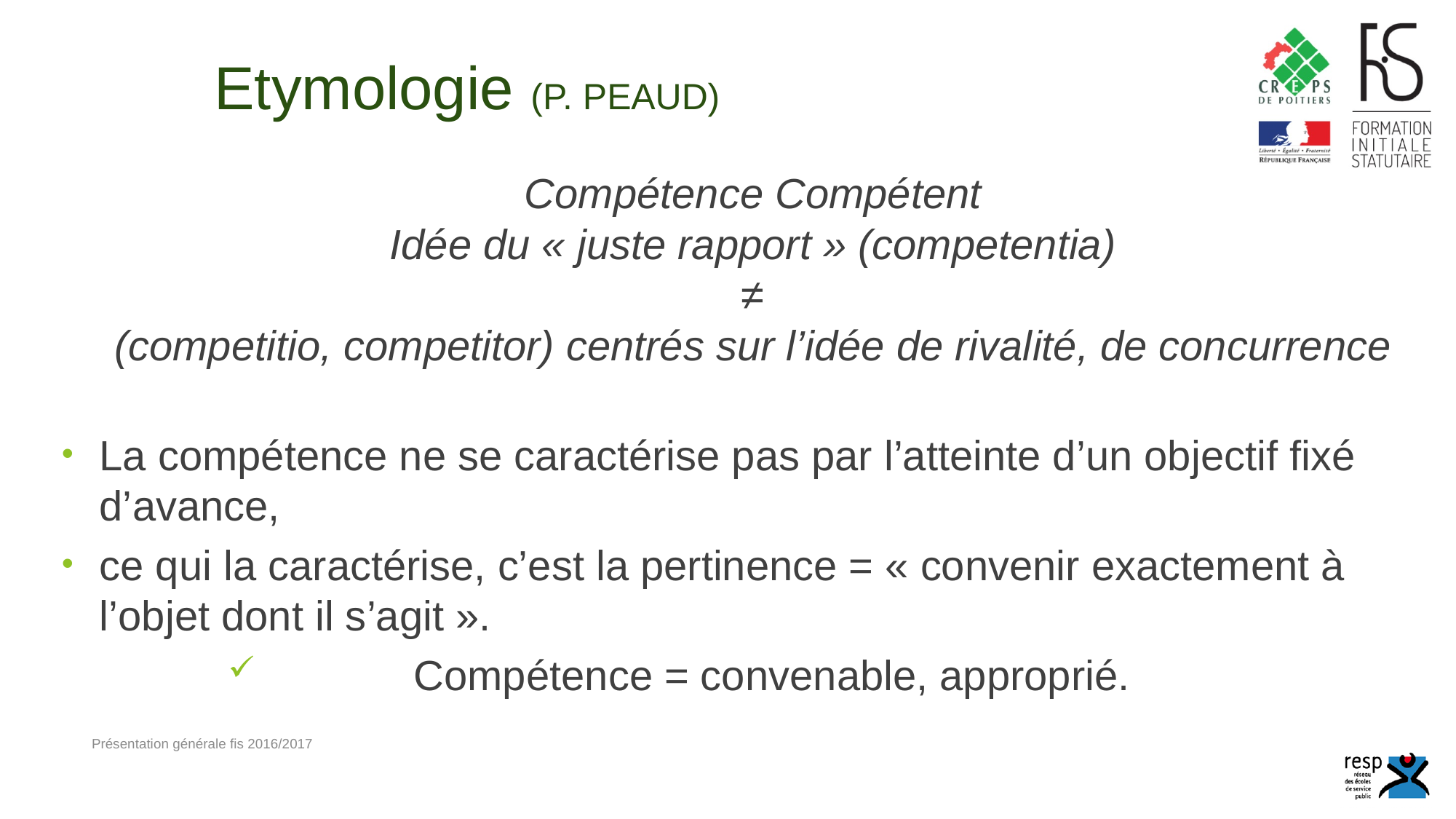

# Etymologie (P. PEAUD)
Compétence Compétent
Idée du « juste rapport » (competentia)
≠
(competitio, competitor) centrés sur l’idée de rivalité, de concurrence

La compétence ne se caractérise pas par l’atteinte d’un objectif fixé d’avance,
ce qui la caractérise, c’est la pertinence = « convenir exactement à l’objet dont il s’agit ».
Compétence = convenable, approprié.
Présentation générale fis 2016/2017